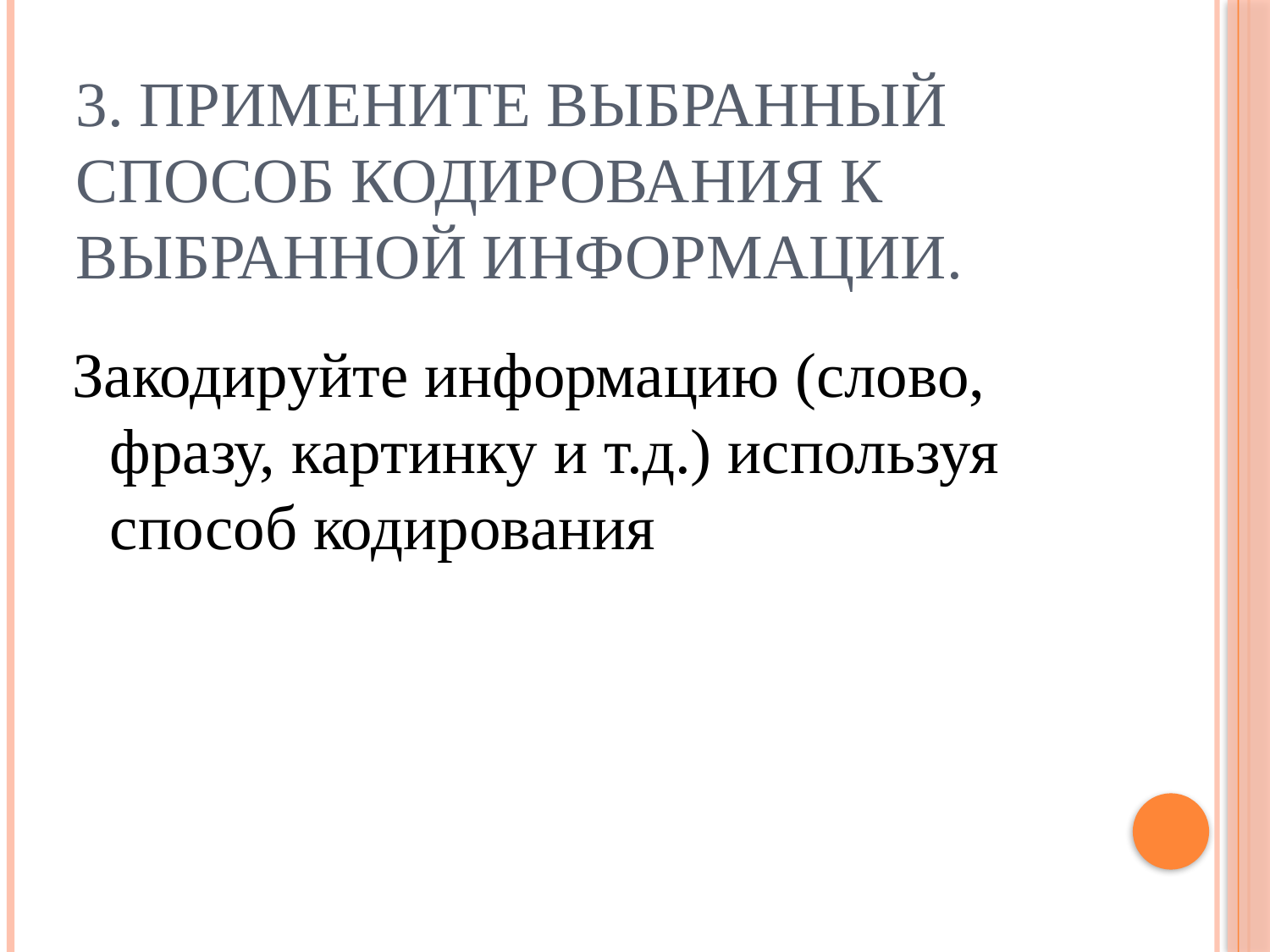

# 3. Примените выбранный способ кодирования к выбранной информации.
Закодируйте информацию (слово, фразу, картинку и т.д.) используя способ кодирования